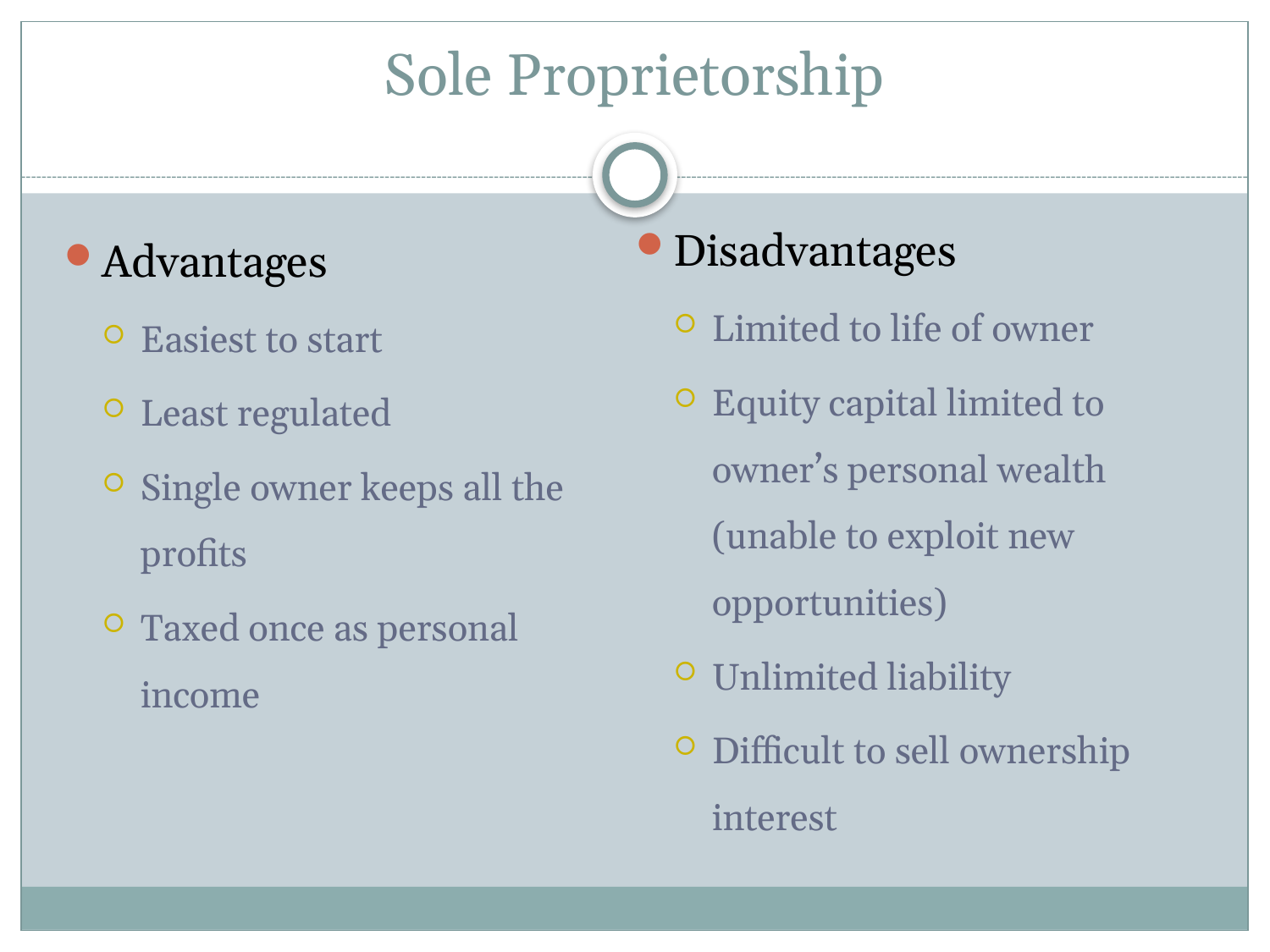

# Sole Proprietorship
Disadvantages
Limited to life of owner
Equity capital limited to owner’s personal wealth (unable to exploit new opportunities)
Unlimited liability
Difficult to sell ownership interest
Advantages
Easiest to start
Least regulated
Single owner keeps all the profits
Taxed once as personal income